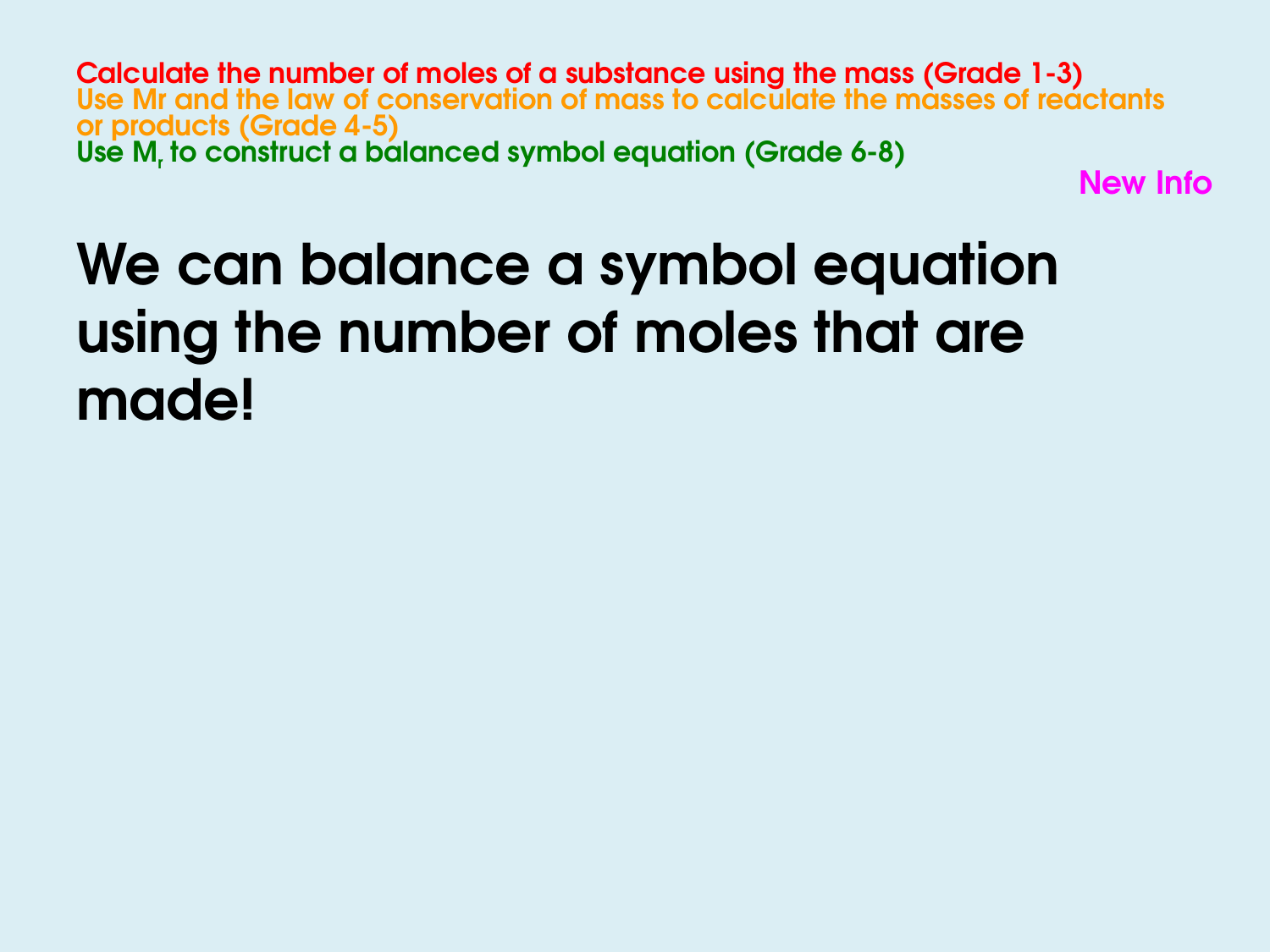

# Calculate the number of moles of a substance using the mass (Grade 1-3) Use Mr and the law of conservation of mass to calculate the masses of reactants or products (Grade 4-5) Use Mr to construct a balanced symbol equation (Grade 6-8)
New Info
We can balance a symbol equation using the number of moles that are made!